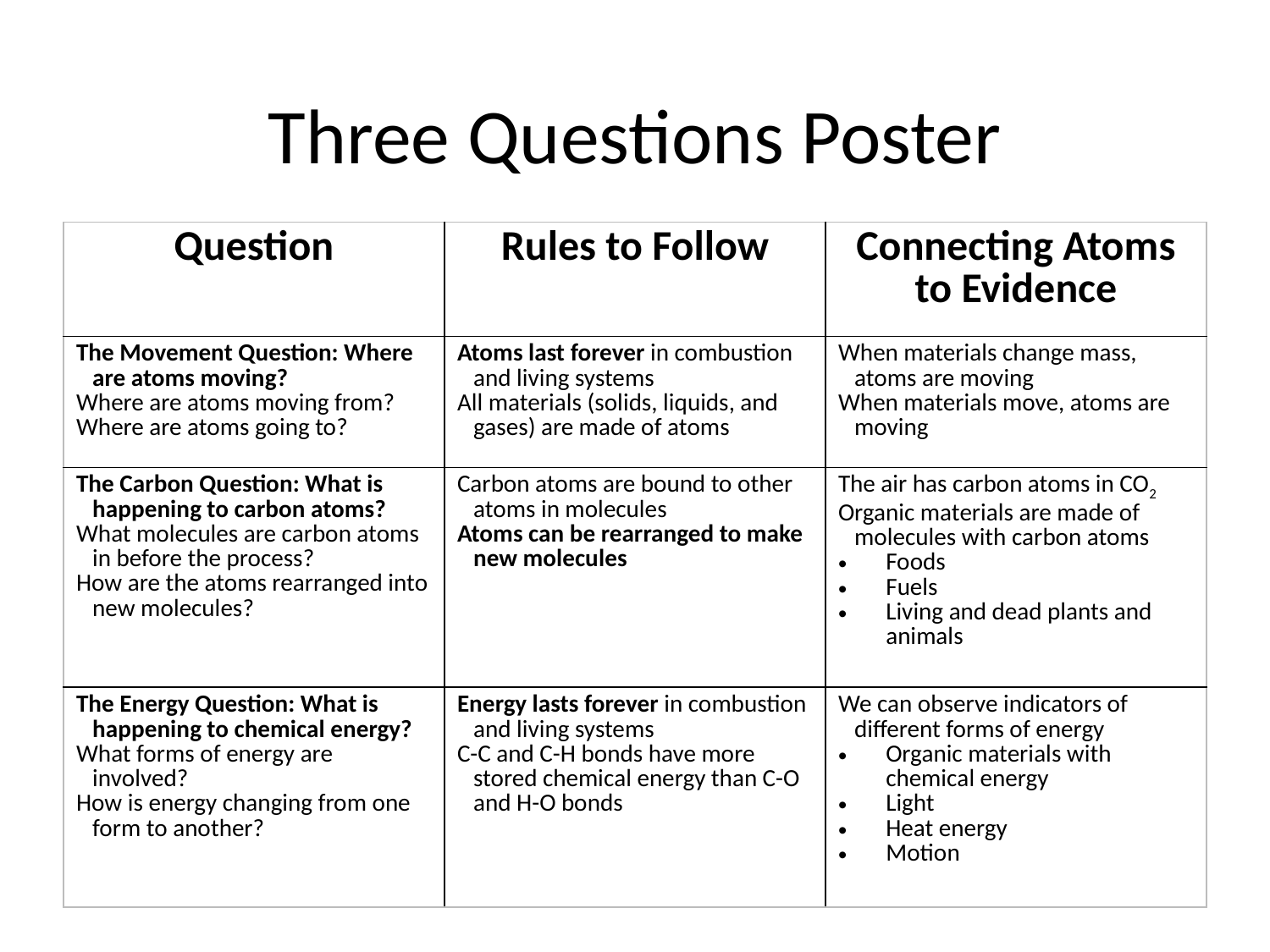

# Three Questions Poster
| Question | Rules to Follow | Connecting Atoms to Evidence |
| --- | --- | --- |
| The Movement Question: Where are atoms moving? Where are atoms moving from? Where are atoms going to? | Atoms last forever in combustion and living systems All materials (solids, liquids, and gases) are made of atoms | When materials change mass, atoms are moving When materials move, atoms are moving |
| The Carbon Question: What is happening to carbon atoms? What molecules are carbon atoms in before the process? How are the atoms rearranged into new molecules? | Carbon atoms are bound to other atoms in molecules Atoms can be rearranged to make new molecules | The air has carbon atoms in CO2 Organic materials are made of molecules with carbon atoms Foods Fuels Living and dead plants and animals |
| The Energy Question: What is happening to chemical energy? What forms of energy are involved? How is energy changing from one form to another? | Energy lasts forever in combustion and living systems C-C and C-H bonds have more stored chemical energy than C-O and H-O bonds | We can observe indicators of different forms of energy Organic materials with chemical energy Light Heat energy Motion |